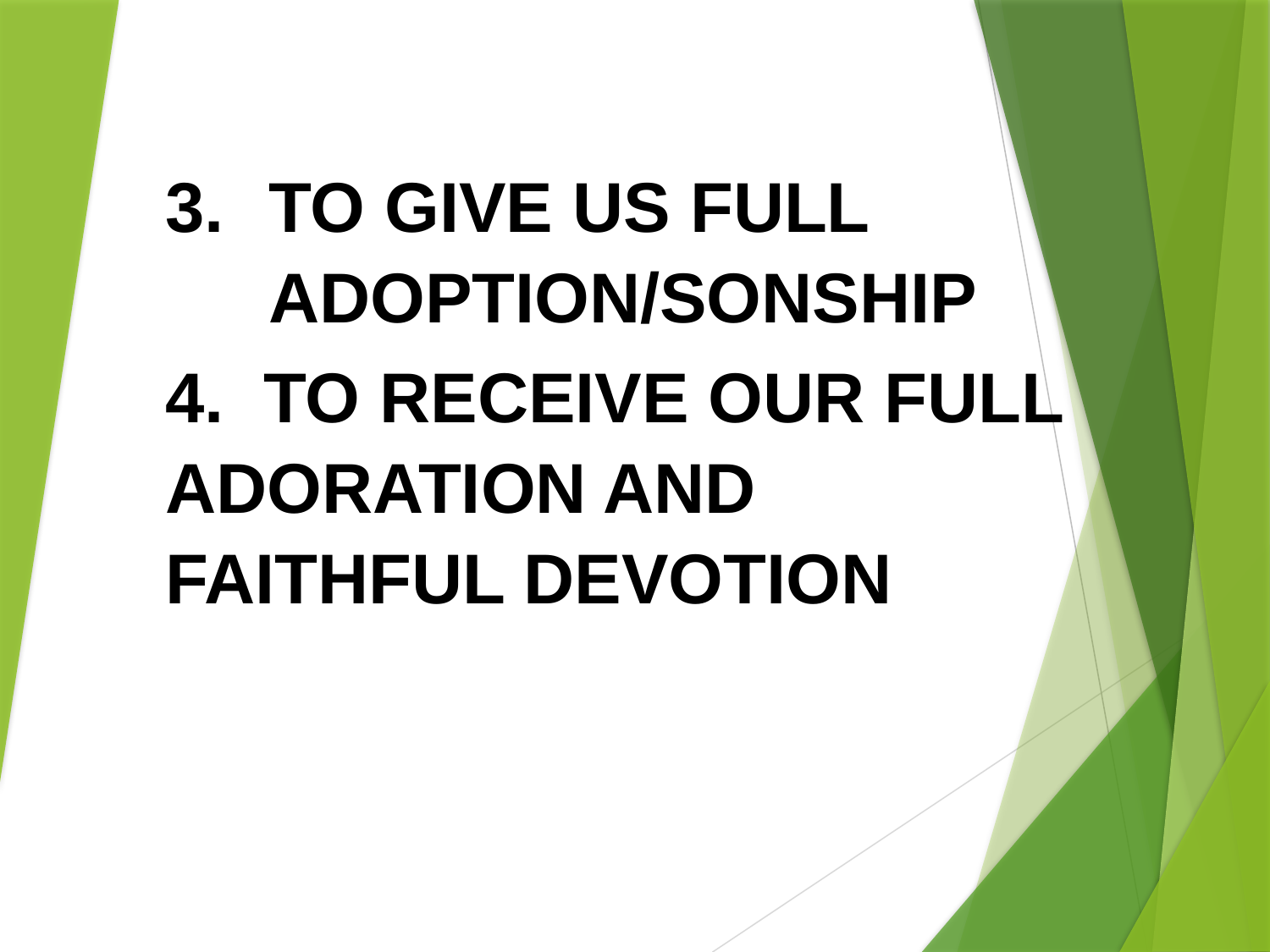

TO GIVE US FULL ADOPTION/SONSHIP
4.  TO RECEIVE OUR FULL ADORATION AND FAITHFUL DEVOTION